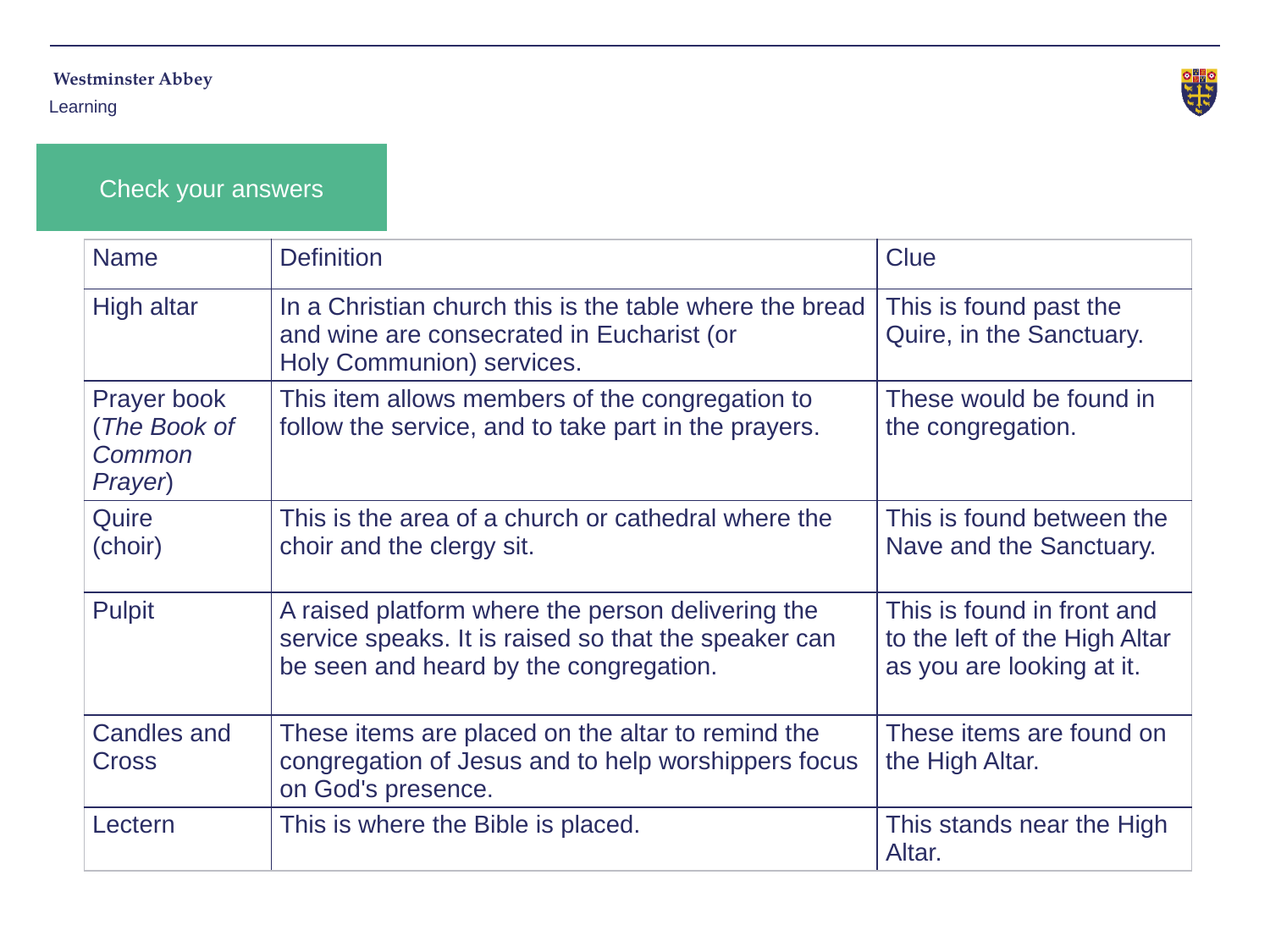

Learning
Check your answers
| Name | Definition | Clue |
| --- | --- | --- |
| High altar | In a Christian church this is the table where the bread and wine are consecrated in Eucharist (or Holy Communion) services. | This is found past the Quire, in the Sanctuary. |
| Prayer book (The Book of Common Prayer) | This item allows members of the congregation to follow the service, and to take part in the prayers. | These would be found in the congregation. |
| Quire (choir) | This is the area of a church or cathedral where the choir and the clergy sit. | This is found between the Nave and the Sanctuary. |
| Pulpit | A raised platform where the person delivering the service speaks. It is raised so that the speaker can be seen and heard by the congregation. | This is found in front and to the left of the High Altar as you are looking at it. |
| Candles and Cross | These items are placed on the altar to remind the congregation of Jesus and to help worshippers focus on God's presence. | These items are found on the High Altar. |
| Lectern | This is where the Bible is placed. | This stands near the High Altar. |